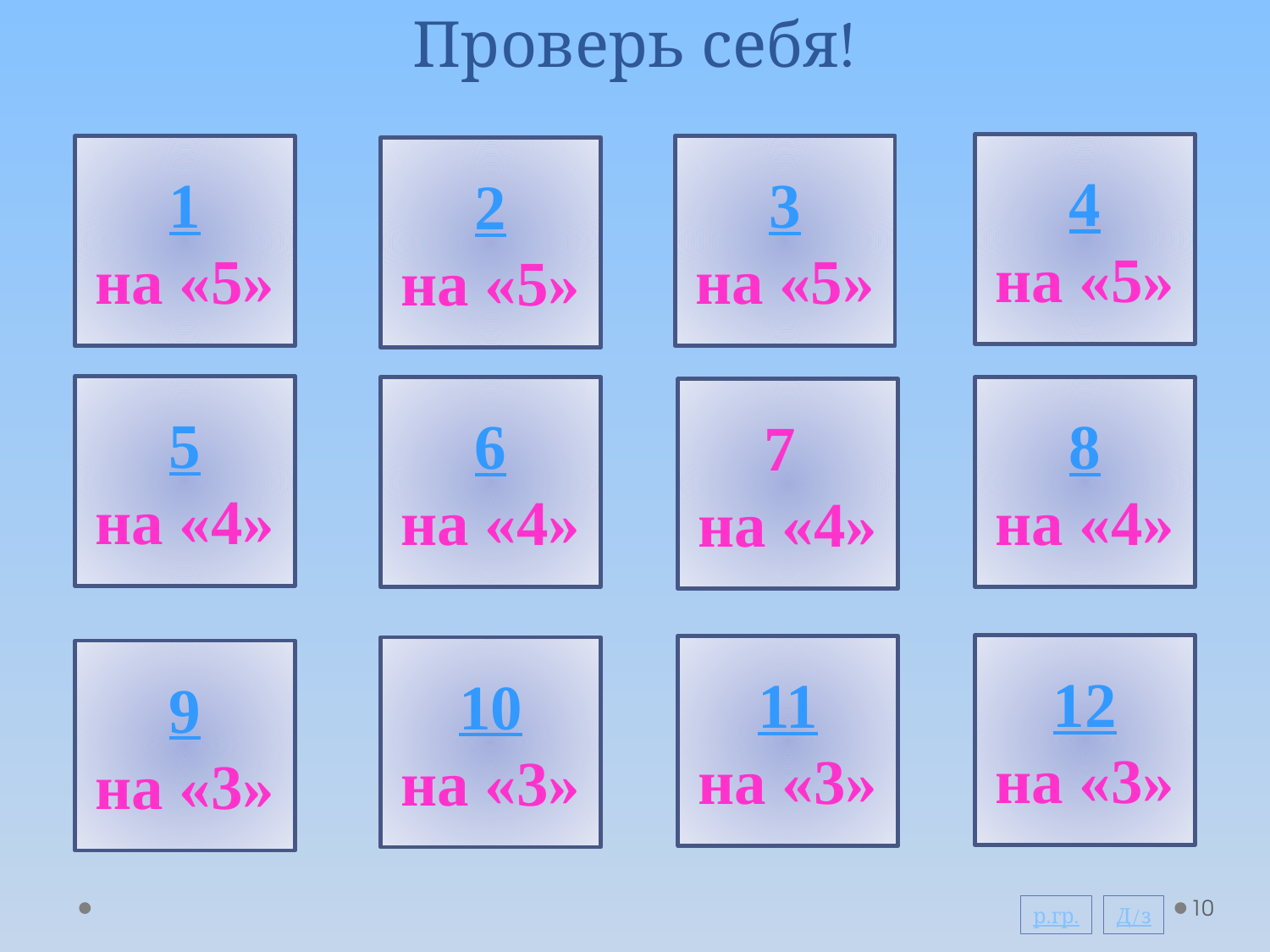

# Проверь себя!
4
на «5»
3
на «5»
1
на «5»
2
на «5»
5
на «4»
6
на «4»
8
на «4»
7
на «4»
12
на «3»
11
на «3»
10
на «3»
9
на «3»
10
Д/з
р.гр.